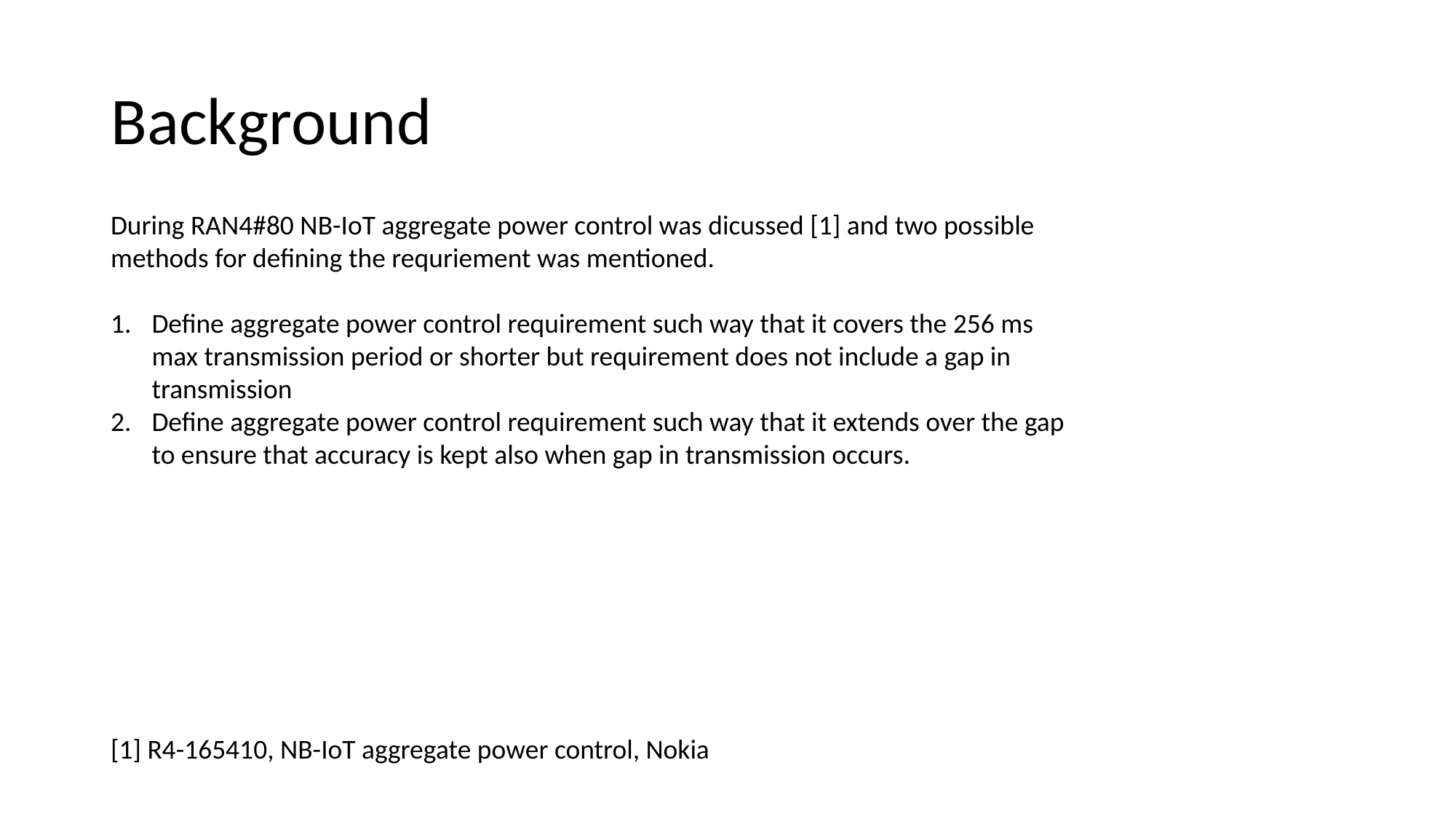

# Background
During RAN4#80 NB-IoT aggregate power control was dicussed [1] and two possible methods for defining the requriement was mentioned.

Define aggregate power control requirement such way that it covers the 256 ms max transmission period or shorter but requirement does not include a gap in transmission
Define aggregate power control requirement such way that it extends over the gap to ensure that accuracy is kept also when gap in transmission occurs.

[1] R4-165410, NB-IoT aggregate power control, Nokia